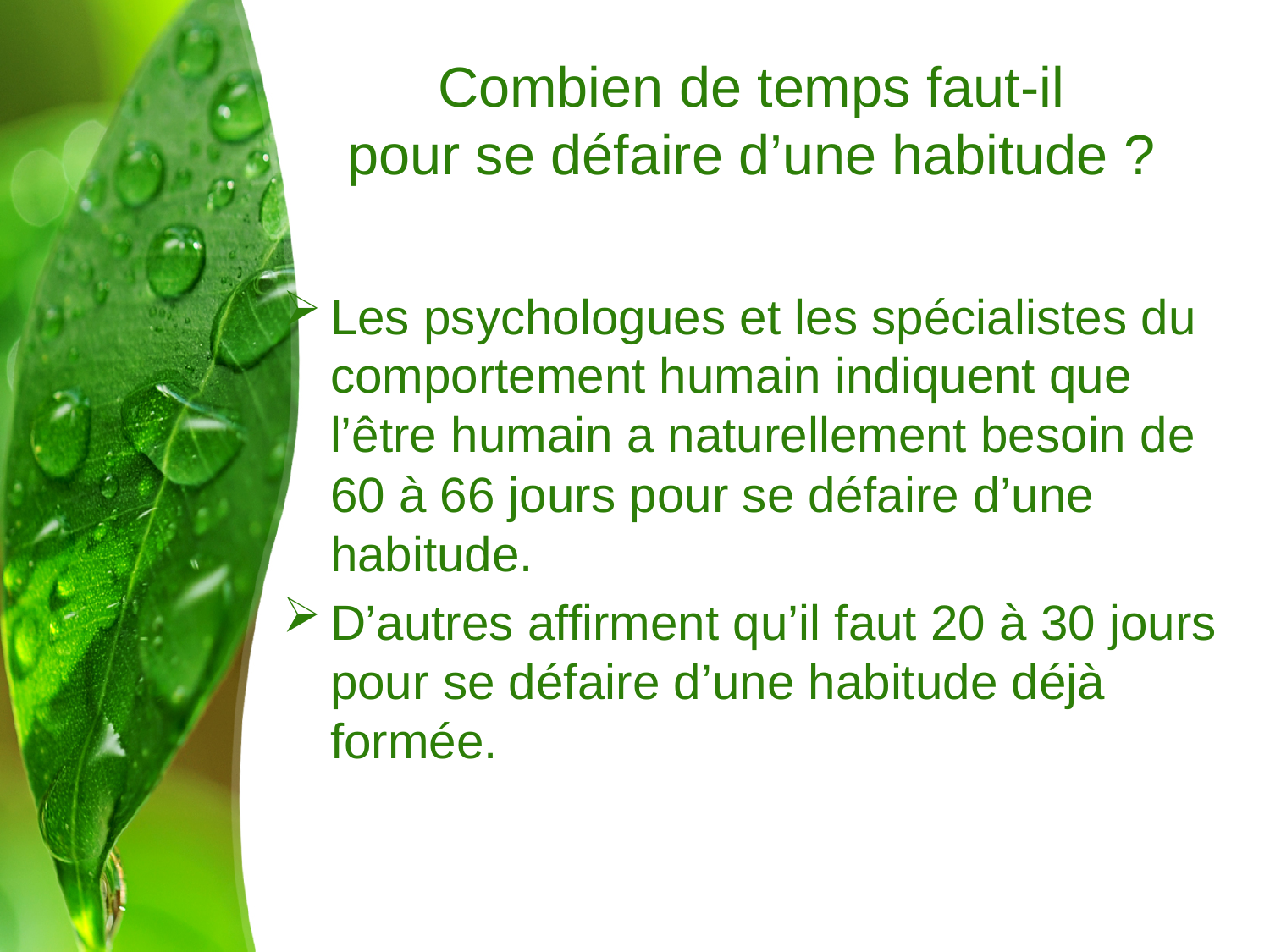

# Combien de temps faut-il pour se défaire d’une habitude ?
Les psychologues et les spécialistes du comportement humain indiquent que l’être humain a naturellement besoin de 60 à 66 jours pour se défaire d’une habitude.
D’autres affirment qu’il faut 20 à 30 jours pour se défaire d’une habitude déjà formée.